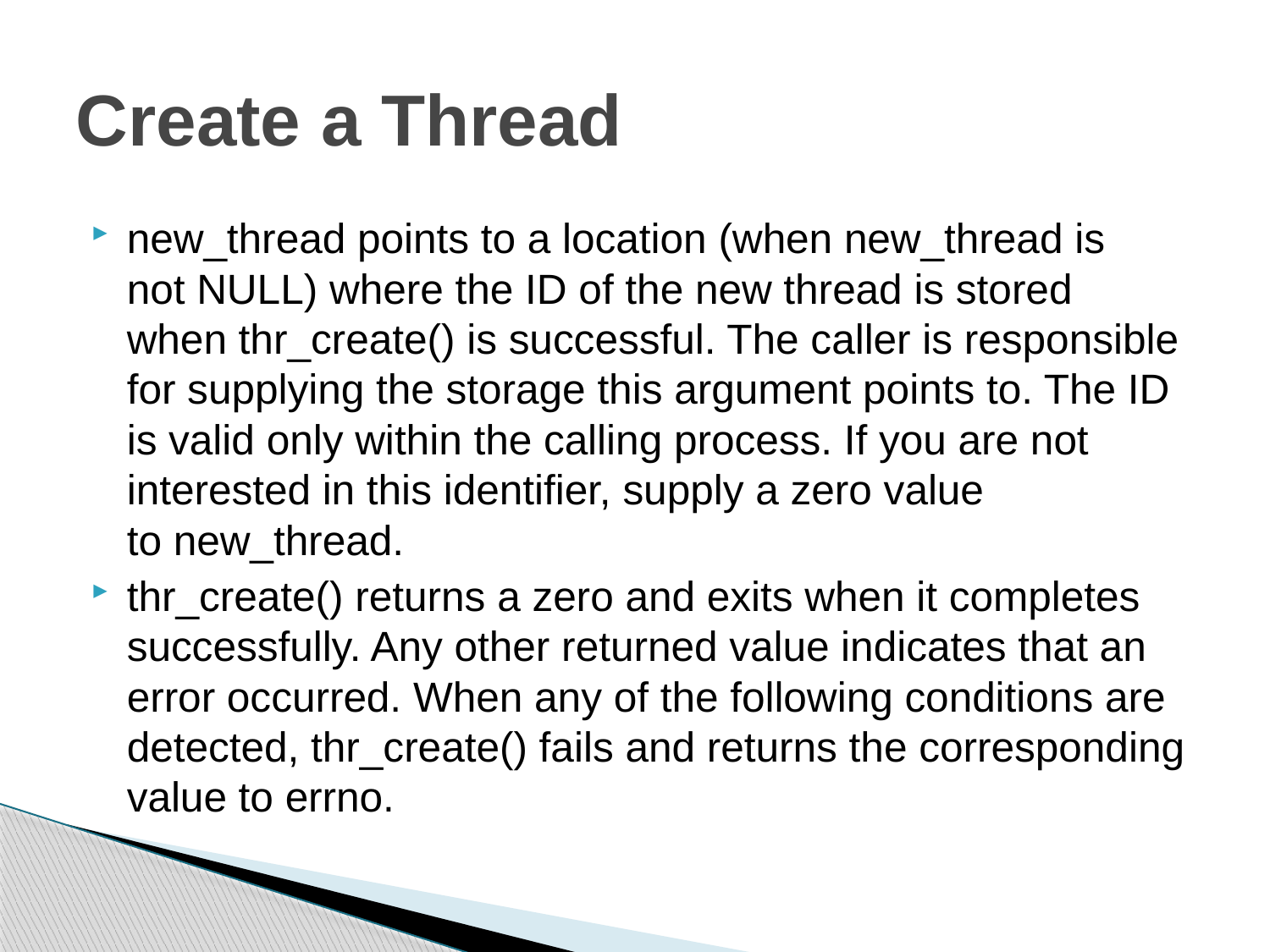

# Create a Thread
new_thread points to a location (when new_thread is not NULL) where the ID of the new thread is stored when thr_create() is successful. The caller is responsible for supplying the storage this argument points to. The ID is valid only within the calling process. If you are not interested in this identifier, supply a zero value to new_thread.
thr_create() returns a zero and exits when it completes successfully. Any other returned value indicates that an error occurred. When any of the following conditions are detected, thr_create() fails and returns the corresponding value to errno.